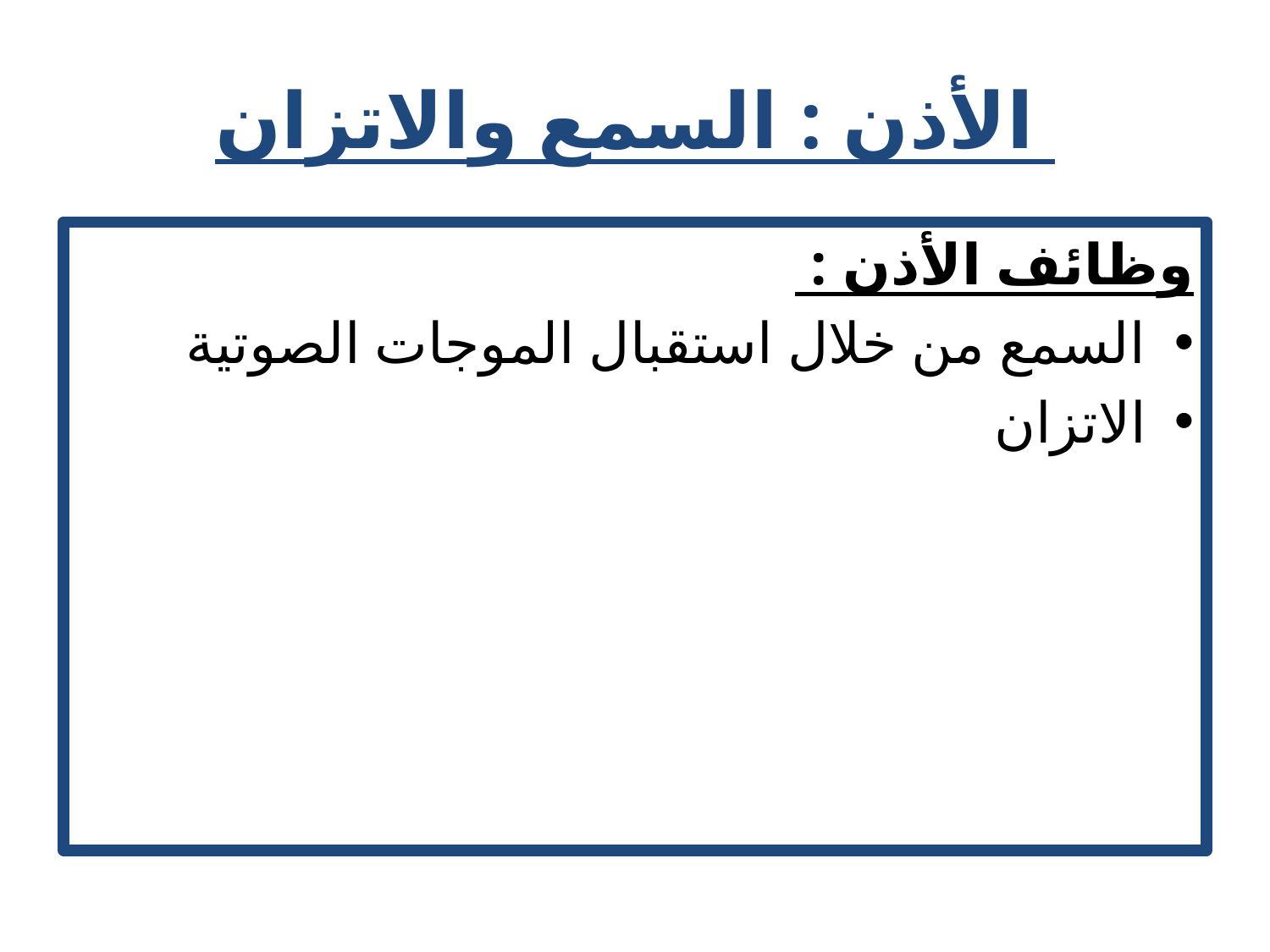

# الأذن : السمع والاتزان
وظائف الأذن :
السمع من خلال استقبال الموجات الصوتية
الاتزان